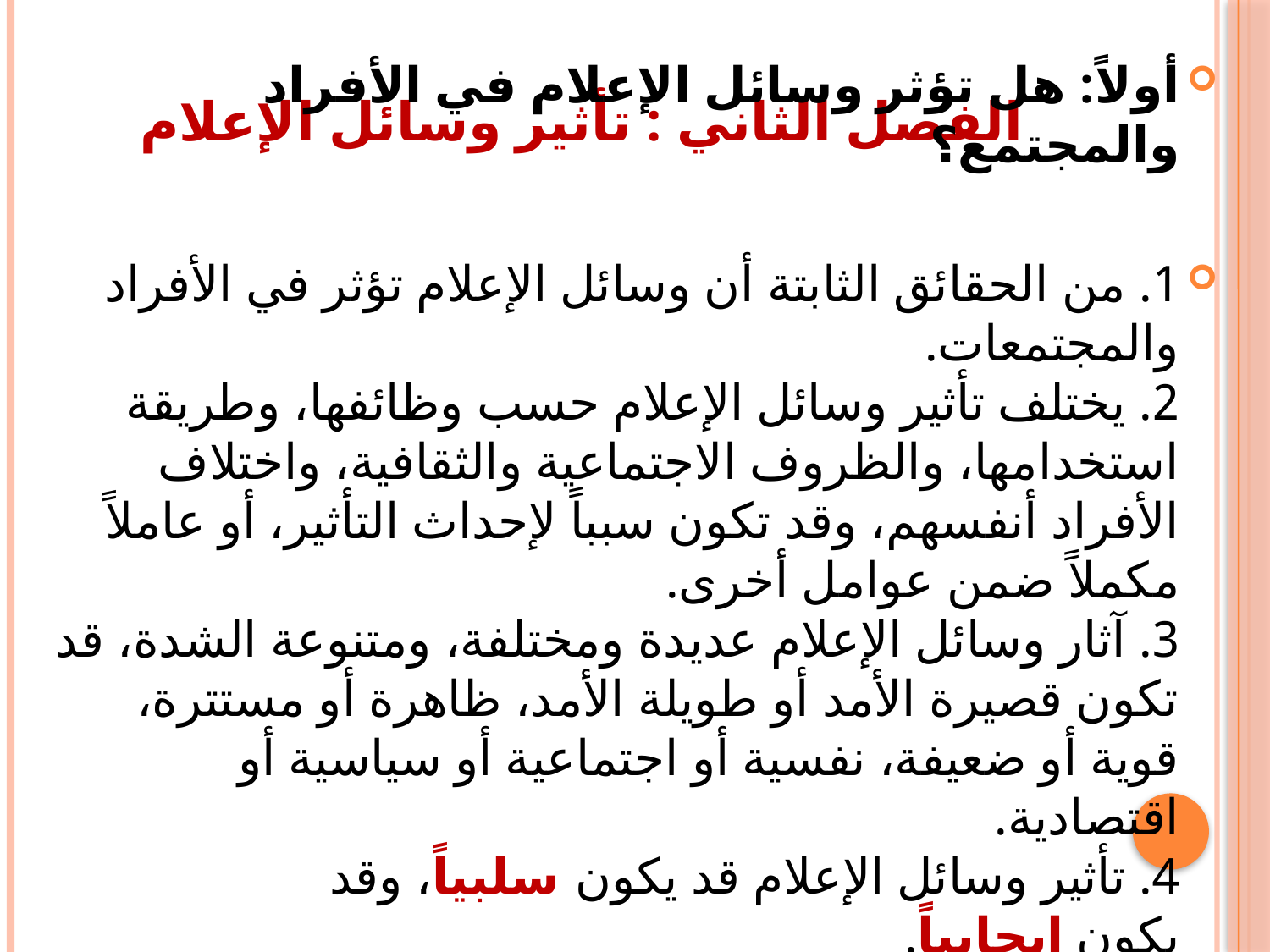

# الفصل الثاني : تأثير وسائل الإعلام
أولاً: هل تؤثر وسائل الإعلام في الأفراد والمجتمع؟

1. من الحقائق الثابتة أن وسائل الإعلام تؤثر في الأفراد والمجتمعات. 
2. يختلف تأثير وسائل الإعلام حسب وظائفها، وطريقة استخدامها، والظروف الاجتماعية والثقافية، واختلاف الأفراد أنفسهم، وقد تكون سبباً لإحداث التأثير، أو عاملاً مكملاً ضمن عوامل أخرى. 
3. آثار وسائل الإعلام عديدة ومختلفة، ومتنوعة الشدة، قد تكون قصيرة الأمد أو طويلة الأمد، ظاهرة أو مستترة، قوية أو ضعيفة، نفسية أو اجتماعية أو سياسية أو اقتصادية. 
4. تأثير وسائل الإعلام قد يكون سلبياً، وقد يكون إيجابياً.